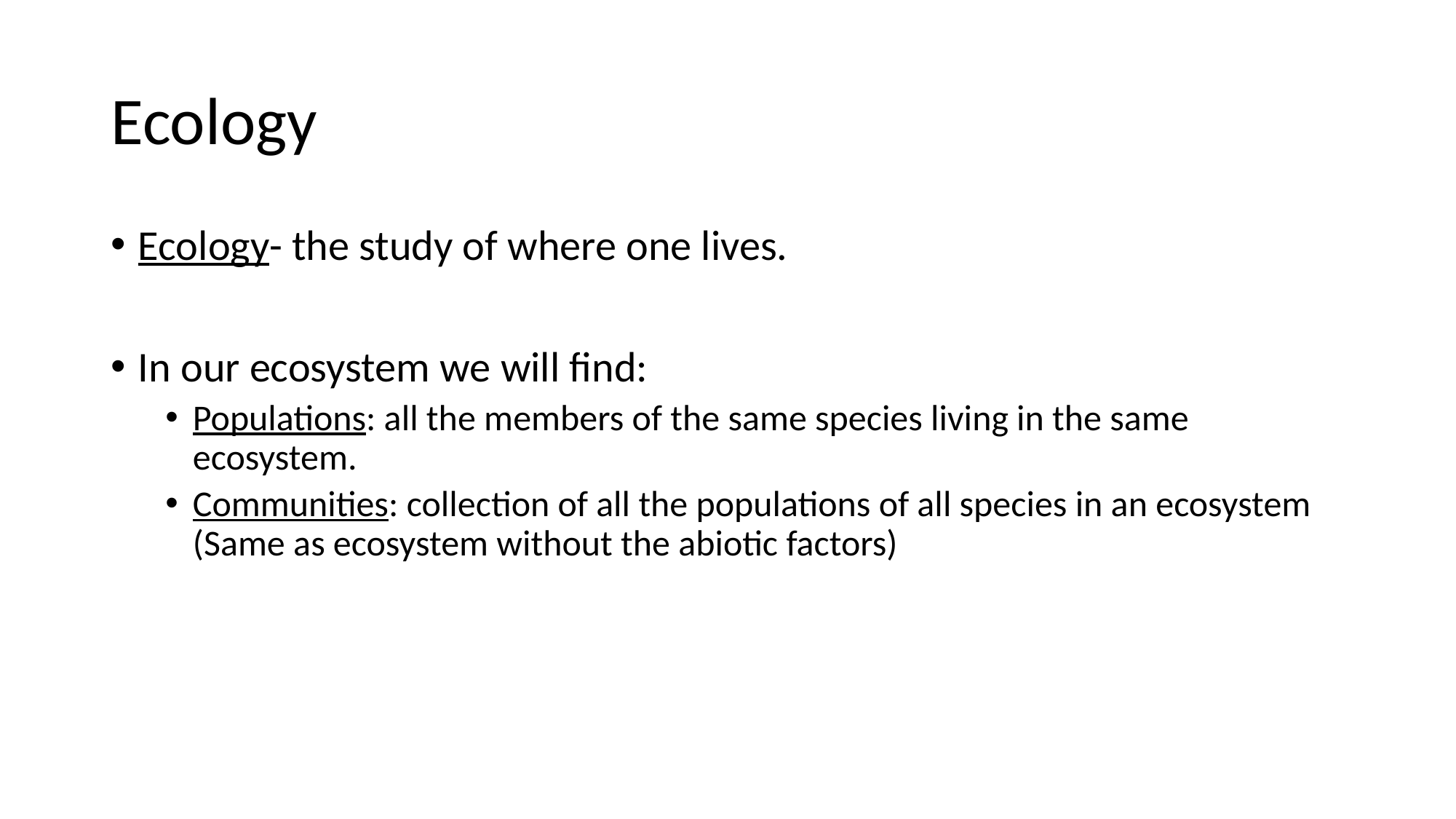

# Ecology
Ecology- the study of where one lives.

In our ecosystem we will find:
Populations: all the members of the same species living in the same ecosystem.
Communities: collection of all the populations of all species in an ecosystem (Same as ecosystem without the abiotic factors)